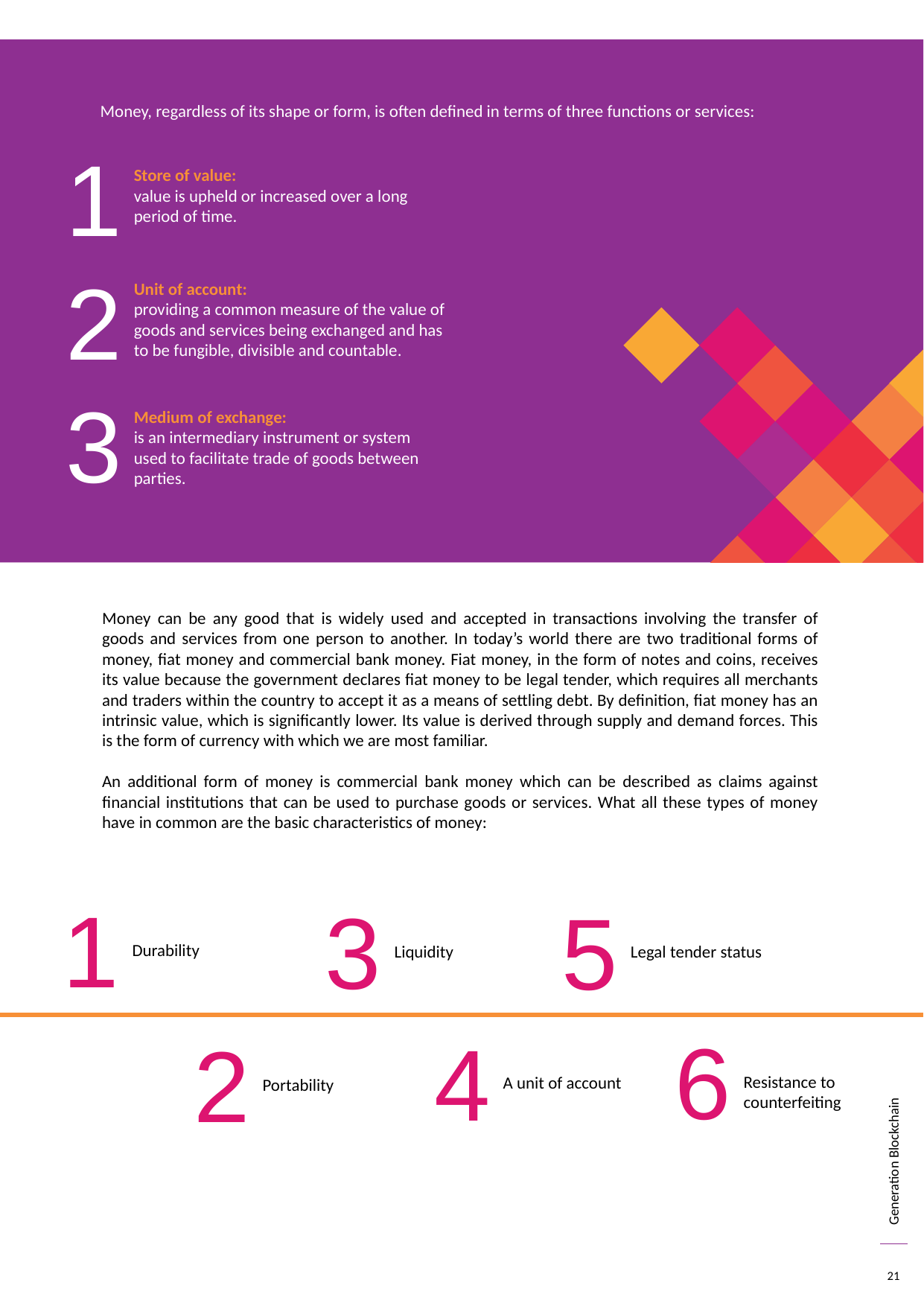

Money, regardless of its shape or form, is often defined in terms of three functions or services:
1
Store of value:
value is upheld or increased over a long period of time.

2
Unit of account:
providing a common measure of the value of goods and services being exchanged and has to be fungible, divisible and countable.

3
Medium of exchange:
is an intermediary instrument or system used to facilitate trade of goods between parties.
Money can be any good that is widely used and accepted in transactions involving the transfer of goods and services from one person to another. In today’s world there are two traditional forms of money, fiat money and commercial bank money. Fiat money, in the form of notes and coins, receives its value because the government declares fiat money to be legal tender, which requires all merchants and traders within the country to accept it as a means of settling debt. By definition, fiat money has an intrinsic value, which is significantly lower. Its value is derived through supply and demand forces. This is the form of currency with which we are most familiar.

An additional form of money is commercial bank money which can be described as claims against financial institutions that can be used to purchase goods or services. What all these types of money have in common are the basic characteristics of money:

1
3
5
Durability
Liquidity
Legal tender status
6
4
2
Resistance to counterfeiting
A unit of account
Portability
21